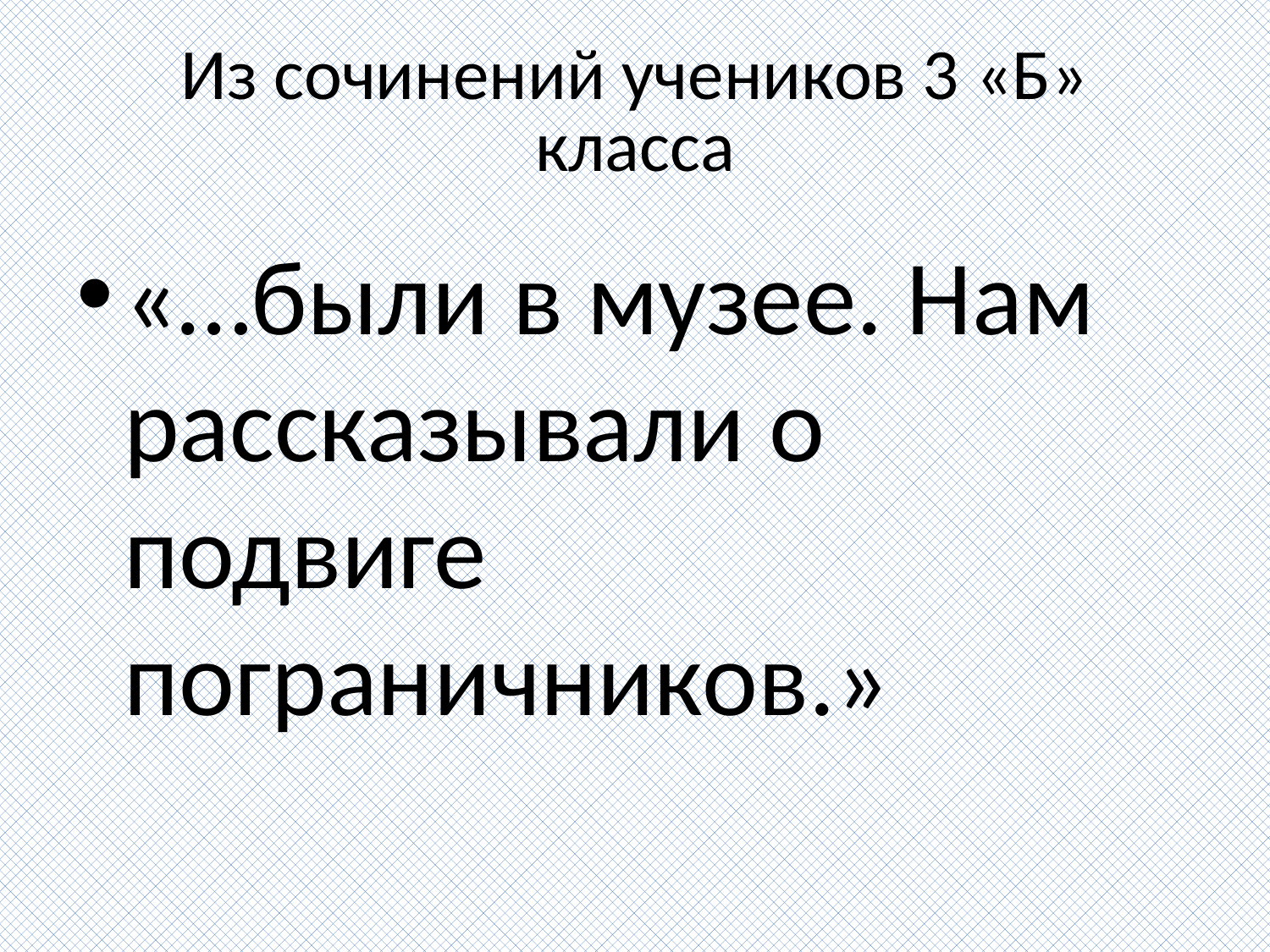

# Из сочинений учеников 3 «Б» класса
«…были в музее. Нам рассказывали о подвиге пограничников.»